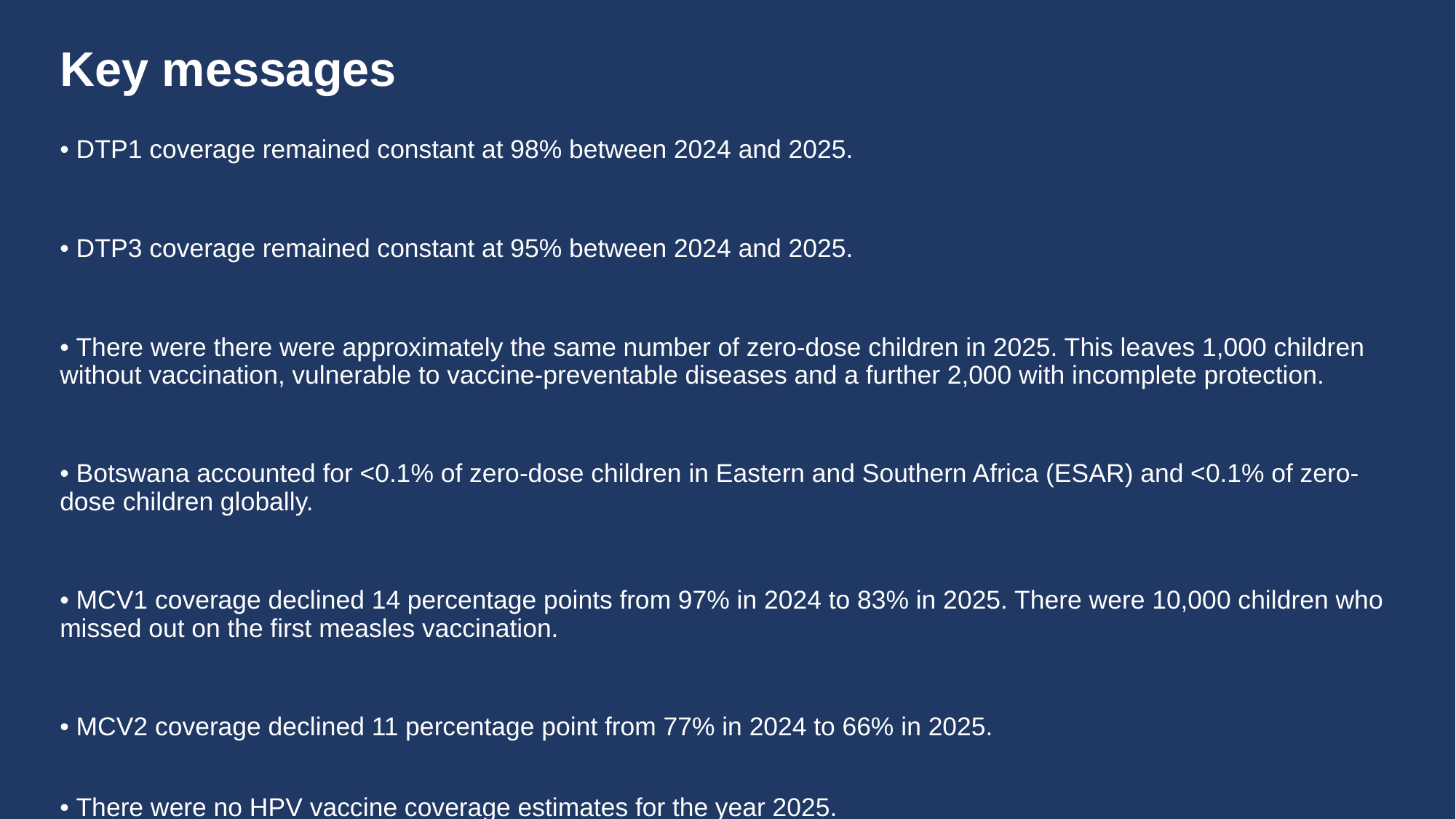

# Key messages
• DTP1 coverage remained constant at 98% between 2024 and 2025.

• DTP3 coverage remained constant at 95% between 2024 and 2025.

• There were there were approximately the same number of zero-dose children in 2025. This leaves 1,000 children without vaccination, vulnerable to vaccine-preventable diseases and a further 2,000 with incomplete protection.

• Botswana accounted for <0.1% of zero-dose children in Eastern and Southern Africa (ESAR) and <0.1% of zero-dose children globally.

• MCV1 coverage declined 14 percentage points from 97% in 2024 to 83% in 2025. There were 10,000 children who missed out on the first measles vaccination.

• MCV2 coverage declined 11 percentage point from 77% in 2024 to 66% in 2025.

• There were no HPV vaccine coverage estimates for the year 2025.